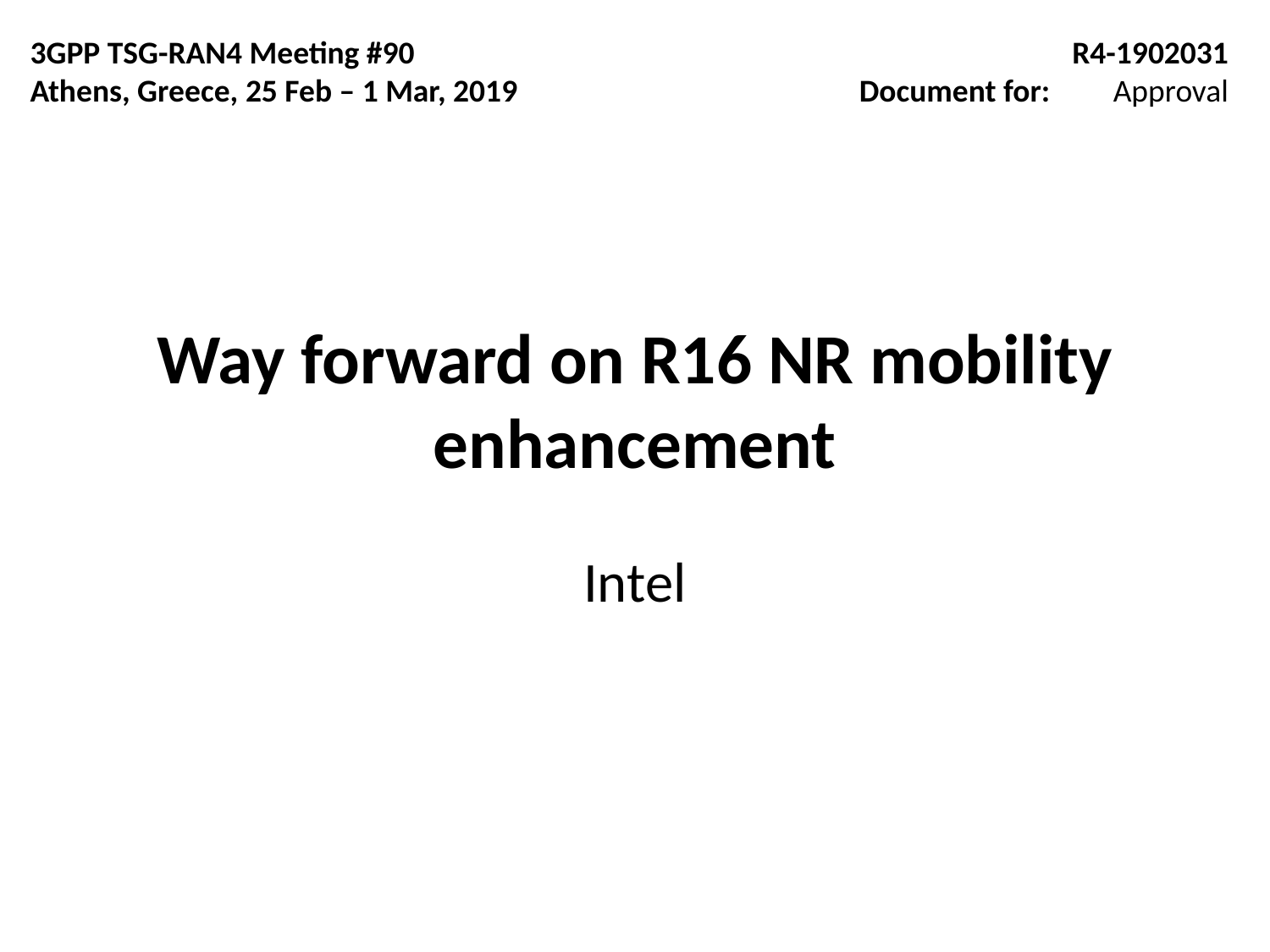

3GPP TSG-RAN4 Meeting #90
Athens, Greece, 25 Feb – 1 Mar, 2019
R4-1902031
Document for:	Approval
# Way forward on R16 NR mobility enhancement
Intel